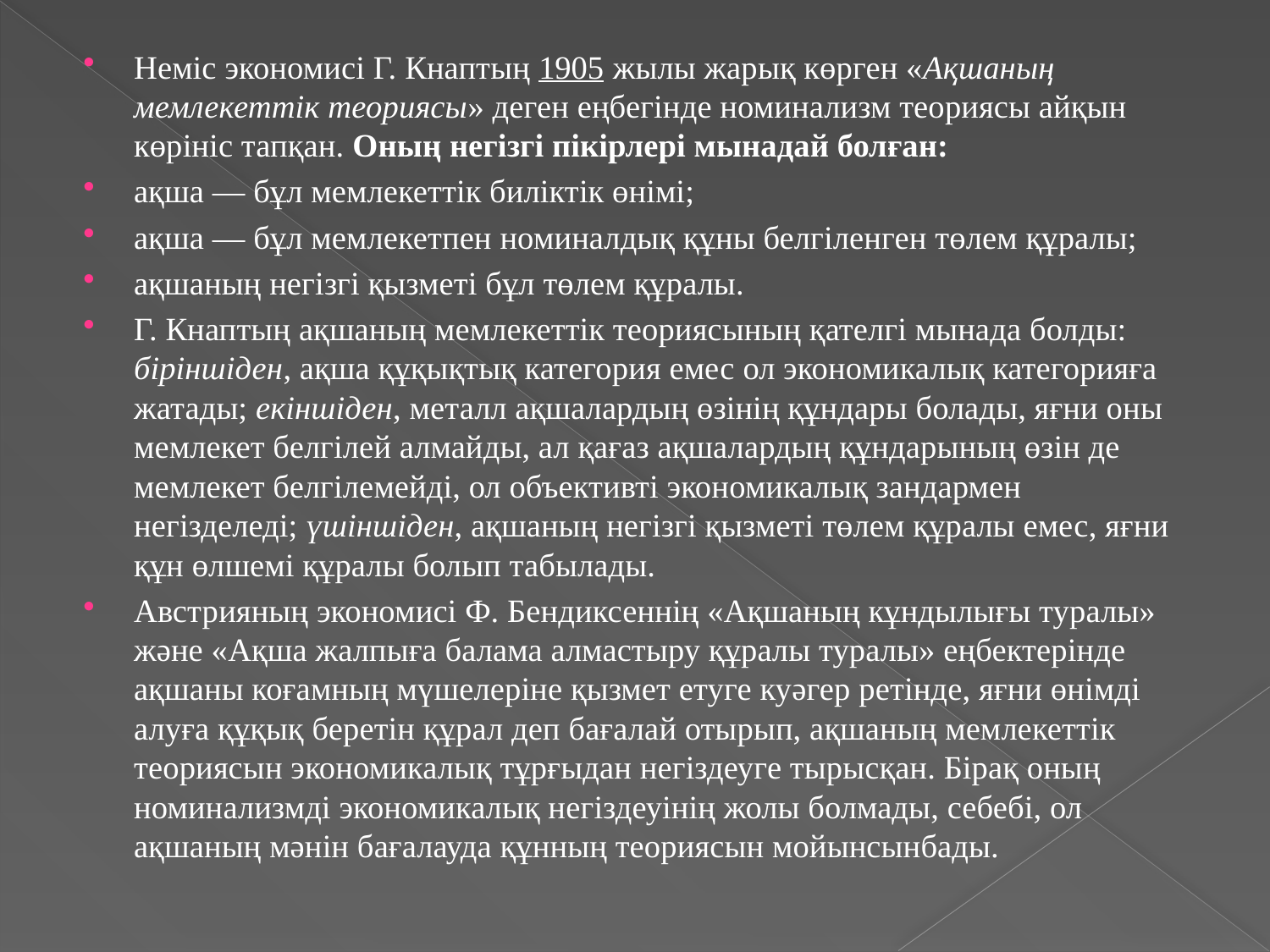

Неміс экономисі Г. Кнаптың 1905 жылы жарық көрген «Ақшаның мемлекеттік теориясы» деген еңбегінде номинализм теориясы айқын көрініс тапқан. Оның негізгі пікірлері мынадай болған:
ақша — бұл мемлекеттік биліктік өнімі;
ақша — бұл мемлекетпен номиналдық құны белгіленген төлем құралы;
ақшаның негізгі қызметі бұл төлем құралы.
Г. Кнаптың ақшаның мемлекеттік теориясының қателгі мынада болды: біріншіден, ақша құқықтық категория емес ол экономикалық категорияға жатады; екіншіден, металл ақшалардың өзінің құндары болады, яғни оны мемлекет белгілей алмайды, ал қағаз ақшалардың құндарының өзін де мемлекет белгілемейді, ол объективті экономикалық зандармен негізделеді; үшіншіден, ақшаның негізгі қызметі төлем құралы емес, яғни құн өлшемі құралы болып табылады.
Австрияның экономисі Ф. Бендиксеннің «Ақшаның кұндылығы туралы» және «Ақша жалпыға балама алмастыру құралы туралы» еңбектерінде ақшаны коғамның мүшелеріне қызмет етуге куәгер ретінде, яғни өнімді алуға құқық беретін құрал деп бағалай отырып, ақшаның мемлекеттік теориясын экономикалық тұрғыдан негіздеуге тырысқан. Бірақ оның номинализмді экономикалық негіздеуінің жолы болмады, себебі, ол ақшаның мәнін бағалауда құнның теориясын мойынсынбады.